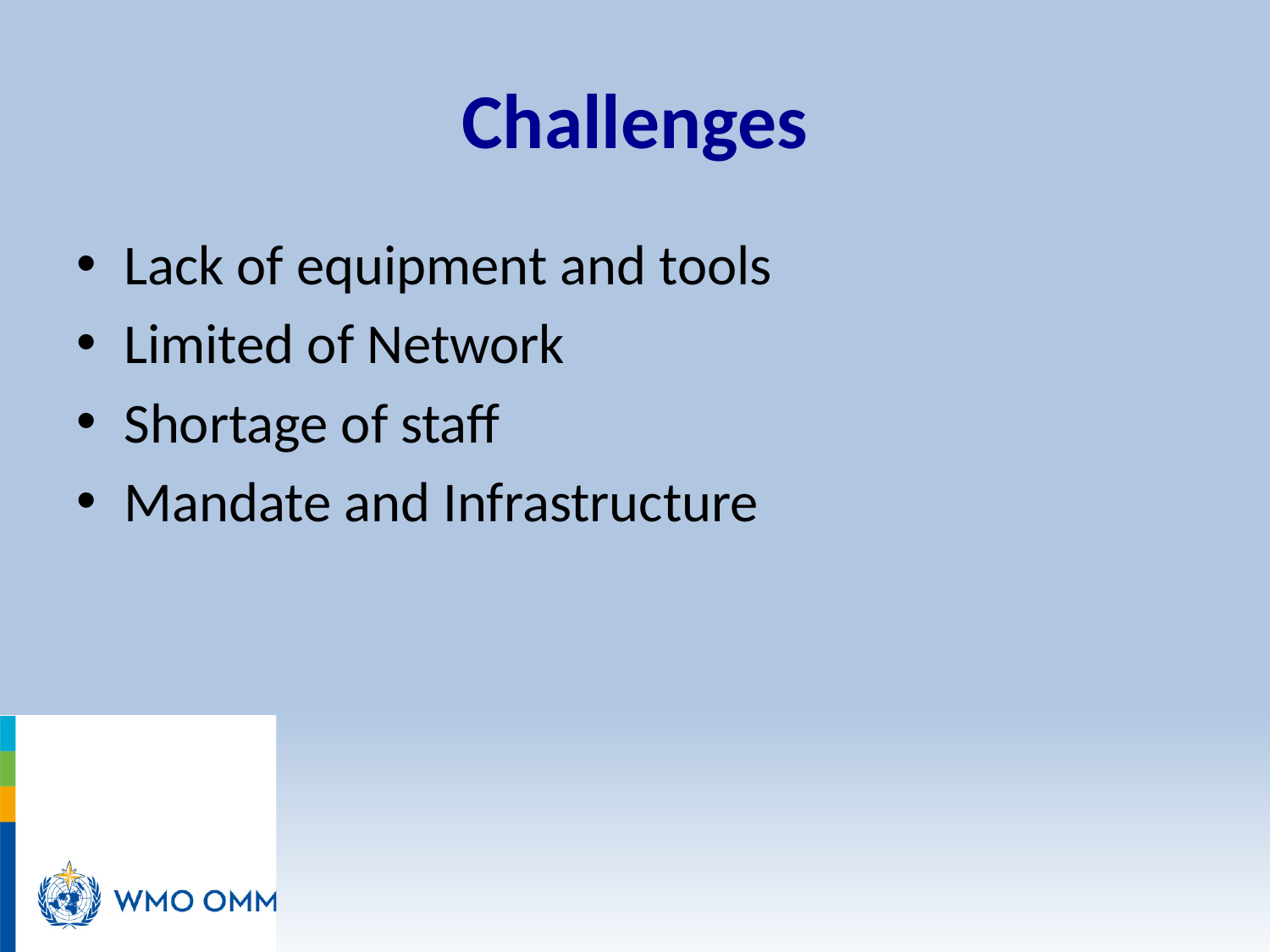

# Challenges
Lack of equipment and tools
Limited of Network
Shortage of staff
Mandate and Infrastructure